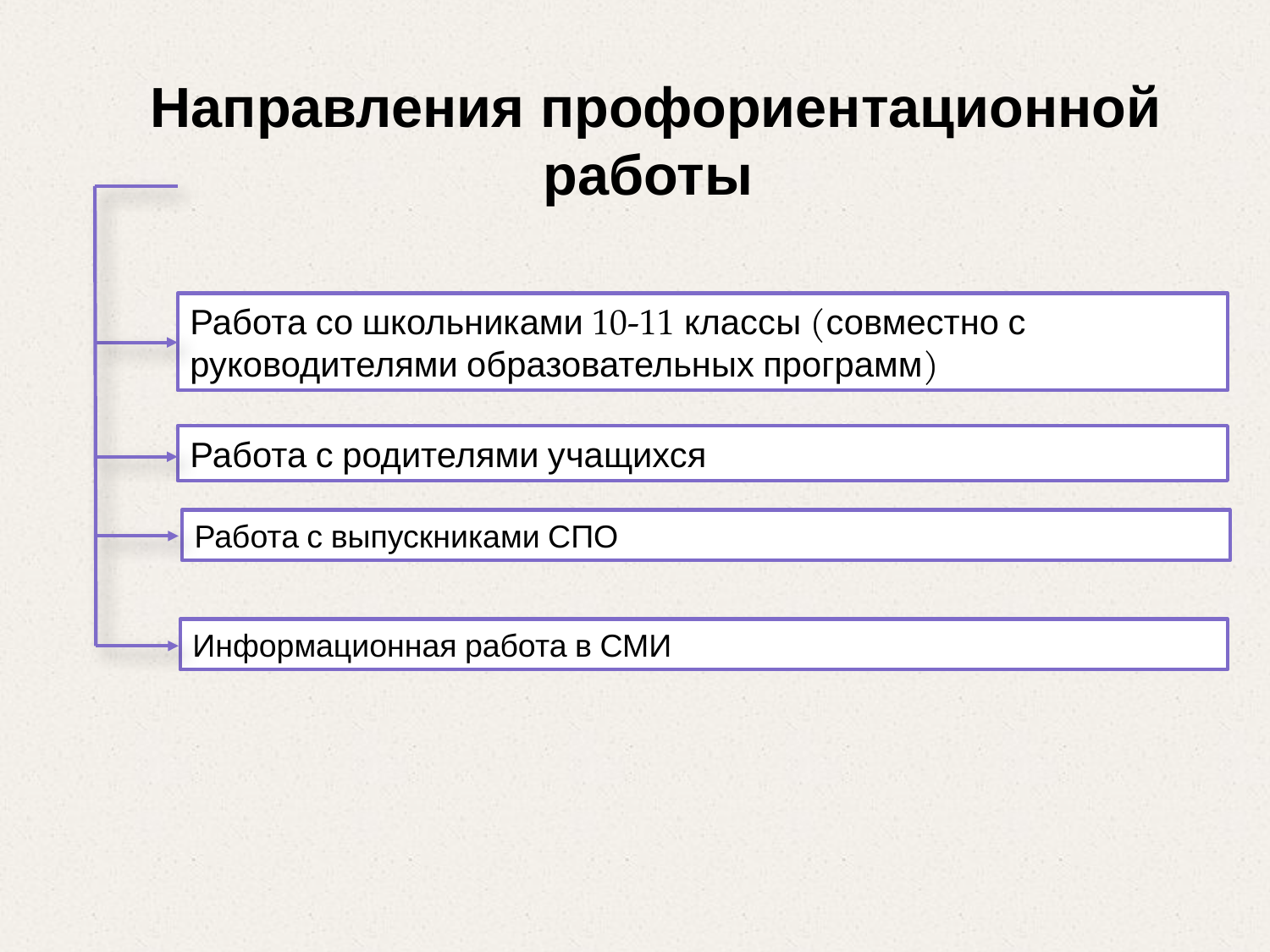

Направления профориентационной работы
Работа со школьниками 10-11 классы (совместно с руководителями образовательных программ)
Работа с родителями учащихся
Работа с выпускниками СПО
Информационная работа в СМИ